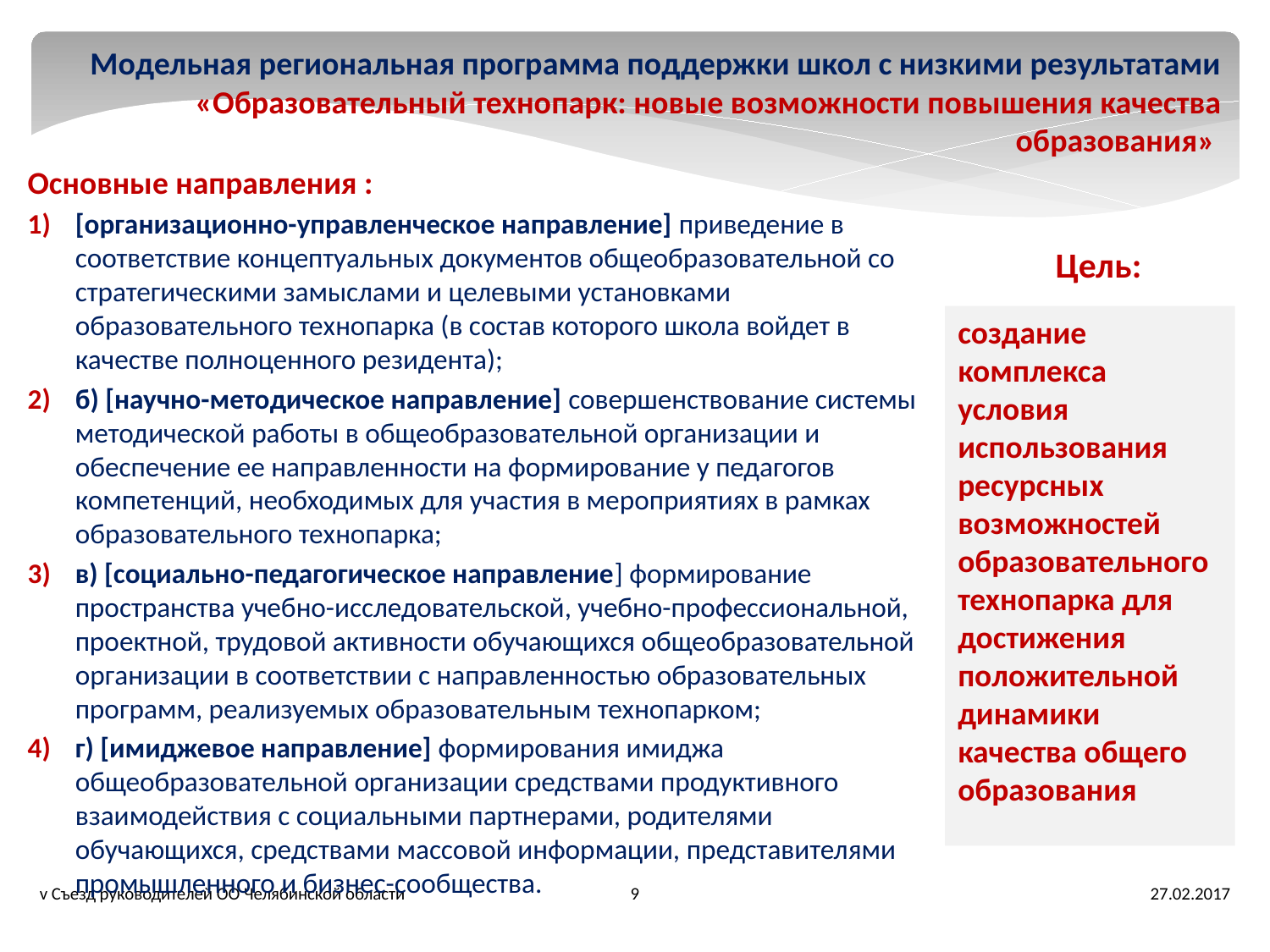

Модельная региональная программа поддержки школ с низкими результатами «Образовательный технопарк: новые возможности повышения качества образования»
Основные направления :
[организационно-управленческое направление] приведение в соответствие концептуальных документов общеобразовательной со стратегическими замыслами и целевыми установками образовательного технопарка (в состав которого школа войдет в качестве полноценного резидента);
б) [научно-методическое направление] совершенствование системы методической работы в общеобразовательной организации и обеспечение ее направленности на формирование у педагогов компетенций, необходимых для участия в мероприятиях в рамках образовательного технопарка;
в) [социально-педагогическое направление] формирование пространства учебно-исследовательской, учебно-профессиональной, проектной, трудовой активности обучающихся общеобразовательной организации в соответствии с направленностью образовательных программ, реализуемых образовательным технопарком;
г) [имиджевое направление] формирования имиджа общеобразовательной организации средствами продуктивного взаимодействия с социальными партнерами, родителями обучающихся, средствами массовой информации, представителями промышленного и бизнес-сообщества.
Цель:
создание комплекса условия использования ресурсных возможностей образовательного технопарка для достижения положительной динамики качества общего образования
9
v Съезд руководителей ОО Челябинской области
27.02.2017